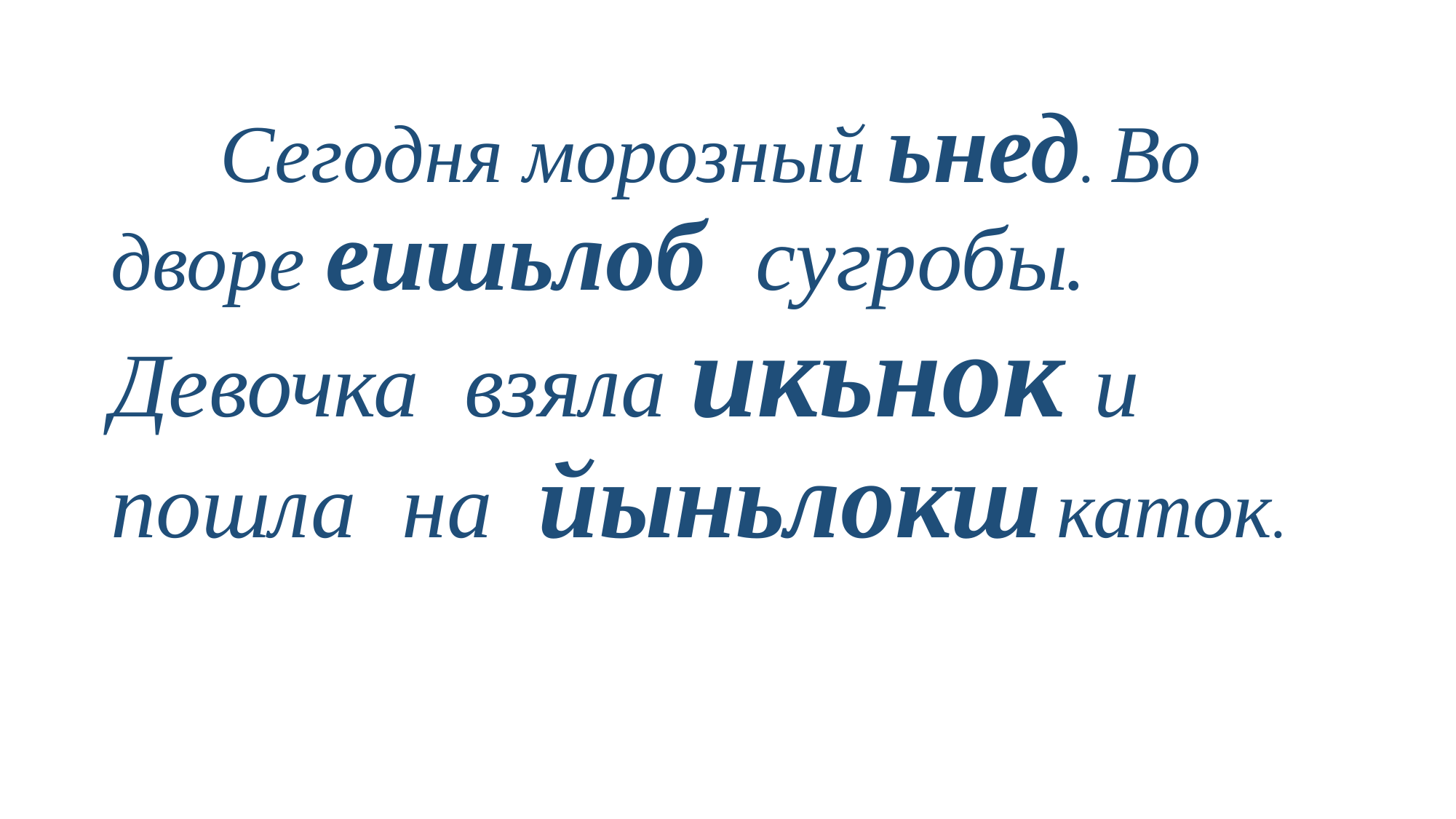

#
	Сегодня морозный ьнед. Во дворе еишьлоб  сугробы.  Девочка  взяла икьнок  и  пошла  на  йыньлокш каток.